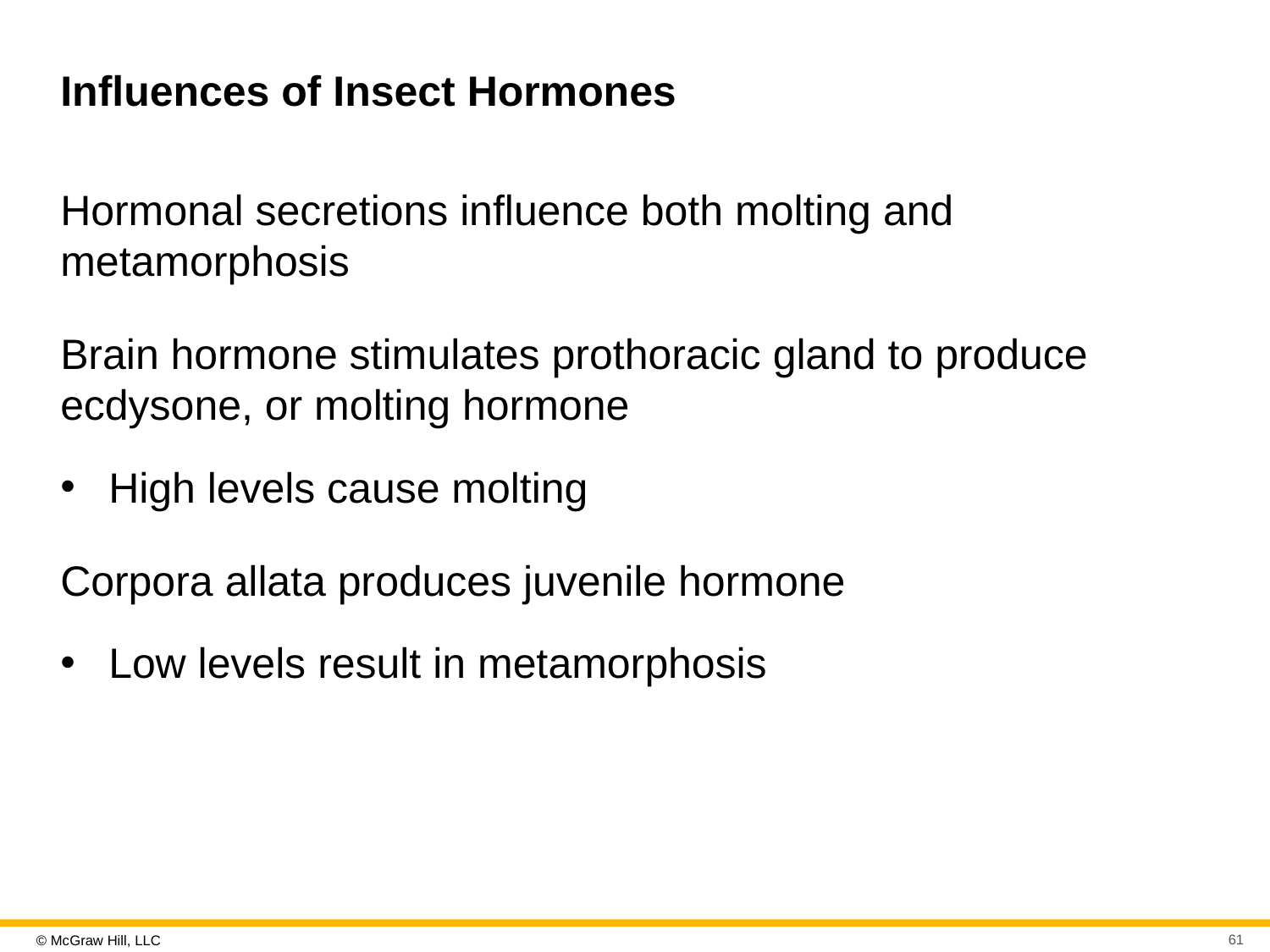

# Influences of Insect Hormones
Hormonal secretions influence both molting and metamorphosis
Brain hormone stimulates prothoracic gland to produce ecdysone, or molting hormone
High levels cause molting
Corpora allata produces juvenile hormone
Low levels result in metamorphosis
61